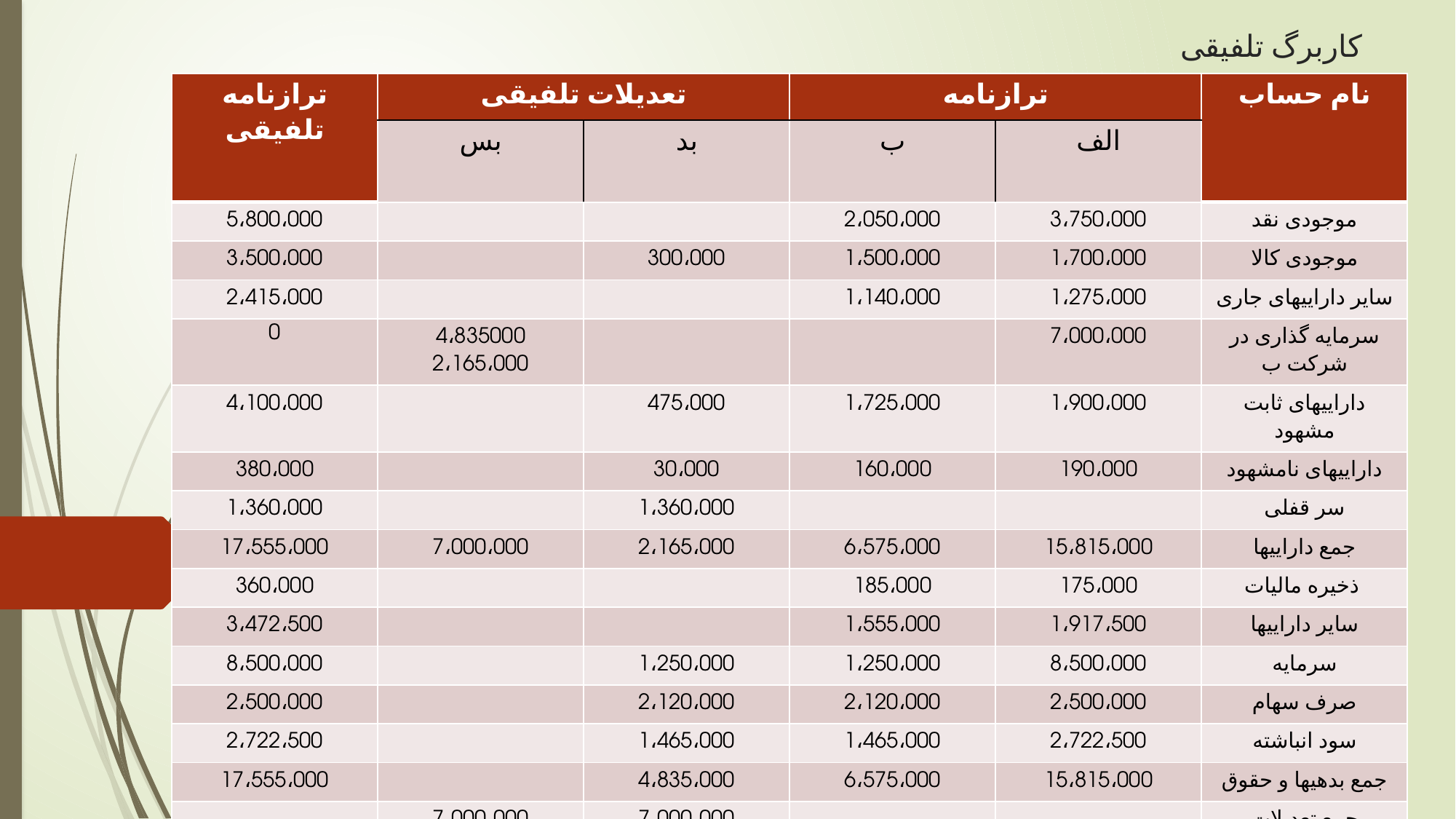

# کاربرگ تلفیقی
| ترازنامه تلفیقی | تعدیلات تلفیقی |  | ترازنامه |  | نام حساب |
| --- | --- | --- | --- | --- | --- |
|  | بس | بد | ب | الف |  |
| 5،800،000 |  |  | 2،050،000 | 3،750،000 | موجودی نقد |
| 3،500،000 |  | 300،000 | 1،500،000 | 1،700،000 | موجودی کالا |
| 2،415،000 |  |  | 1،140،000 | 1،275،000 | سایر داراییهای جاری |
| 0 | 4،835000 2،165،000 |  |  | 7،000،000 | سرمایه گذاری در شرکت ب |
| 4،100،000 |  | 475،000 | 1،725،000 | 1،900،000 | داراییهای ثابت مشهود |
| 380،000 |  | 30،000 | 160،000 | 190،000 | داراییهای نامشهود |
| 1،360،000 |  | 1،360،000 |  |  | سر قفلی |
| 17،555،000 | 7،000،000 | 2،165،000 | 6،575،000 | 15،815،000 | جمع داراییها |
| 360،000 |  |  | 185،000 | 175،000 | ذخیره مالیات |
| 3،472،500 |  |  | 1،555،000 | 1،917،500 | سایر داراییها |
| 8،500،000 |  | 1،250،000 | 1،250،000 | 8،500،000 | سرمایه |
| 2،500،000 |  | 2،120،000 | 2،120،000 | 2،500،000 | صرف سهام |
| 2،722،500 |  | 1،465،000 | 1،465،000 | 2،722،500 | سود انباشته |
| 17،555،000 |  | 4،835،000 | 6،575،000 | 15،815،000 | جمع بدهیها و حقوق |
|  | 7،000،000 | 7،000،000 |  |  | جمع تعدیلات |
|  |  |  |  |  |  |